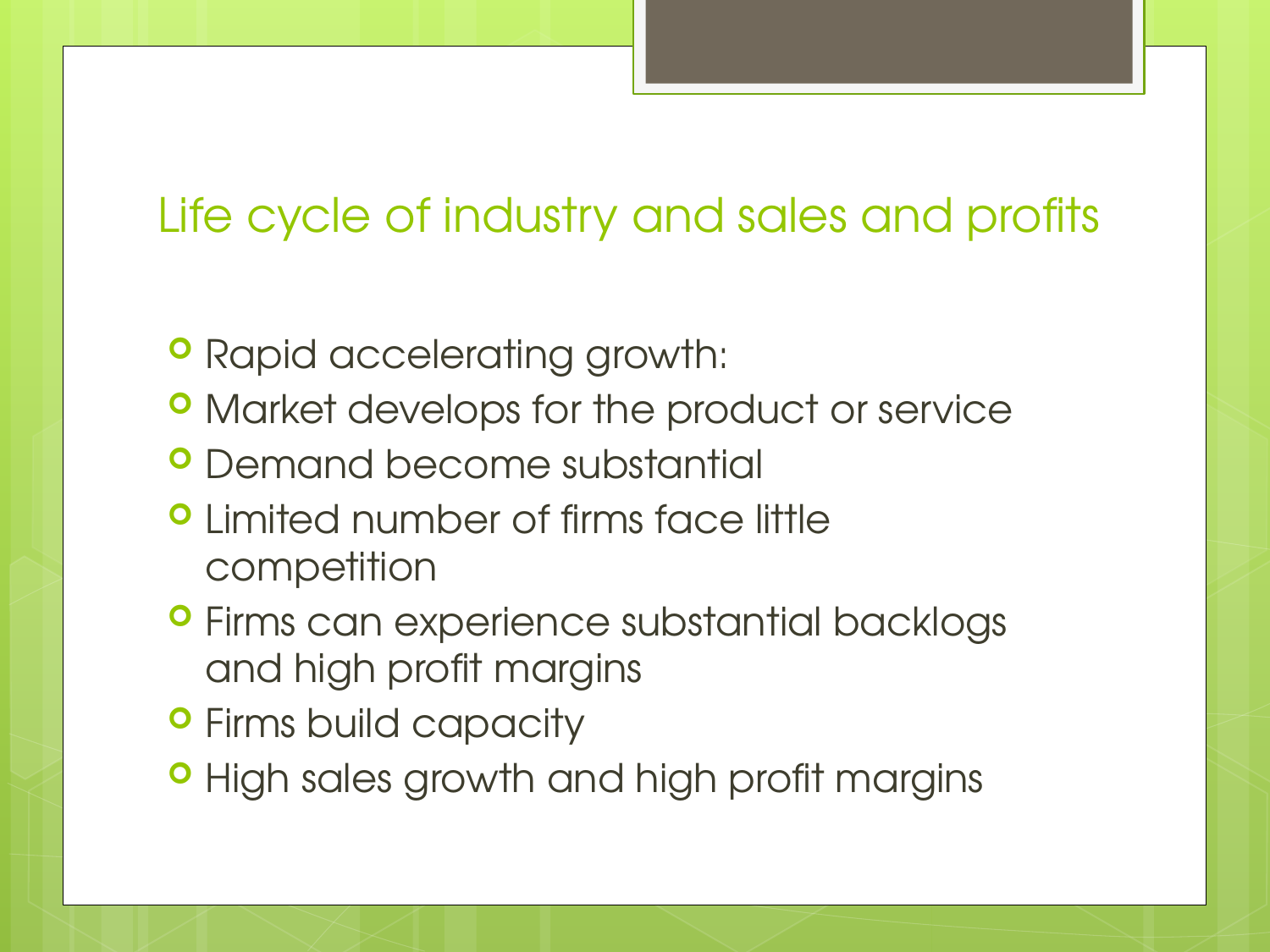

# Life cycle of industry and sales and profits
Rapid accelerating growth:
Market develops for the product or service
Demand become substantial
Limited number of firms face little competition
Firms can experience substantial backlogs and high profit margins
Firms build capacity
High sales growth and high profit margins